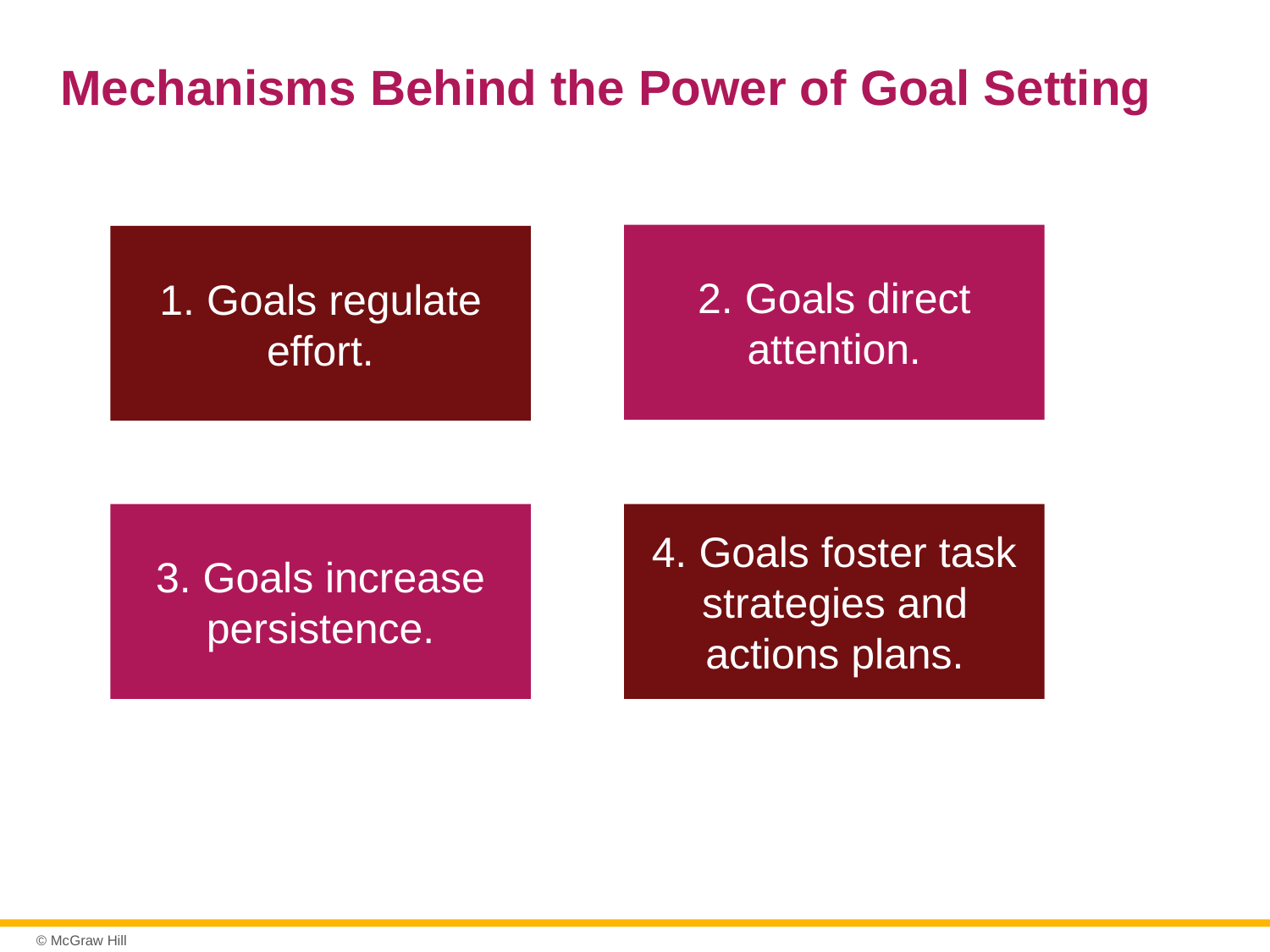

# Mechanisms Behind the Power of Goal Setting
2. Goals direct attention.
1. Goals regulate effort.
3. Goals increase persistence.
4. Goals foster task strategies and actions plans.